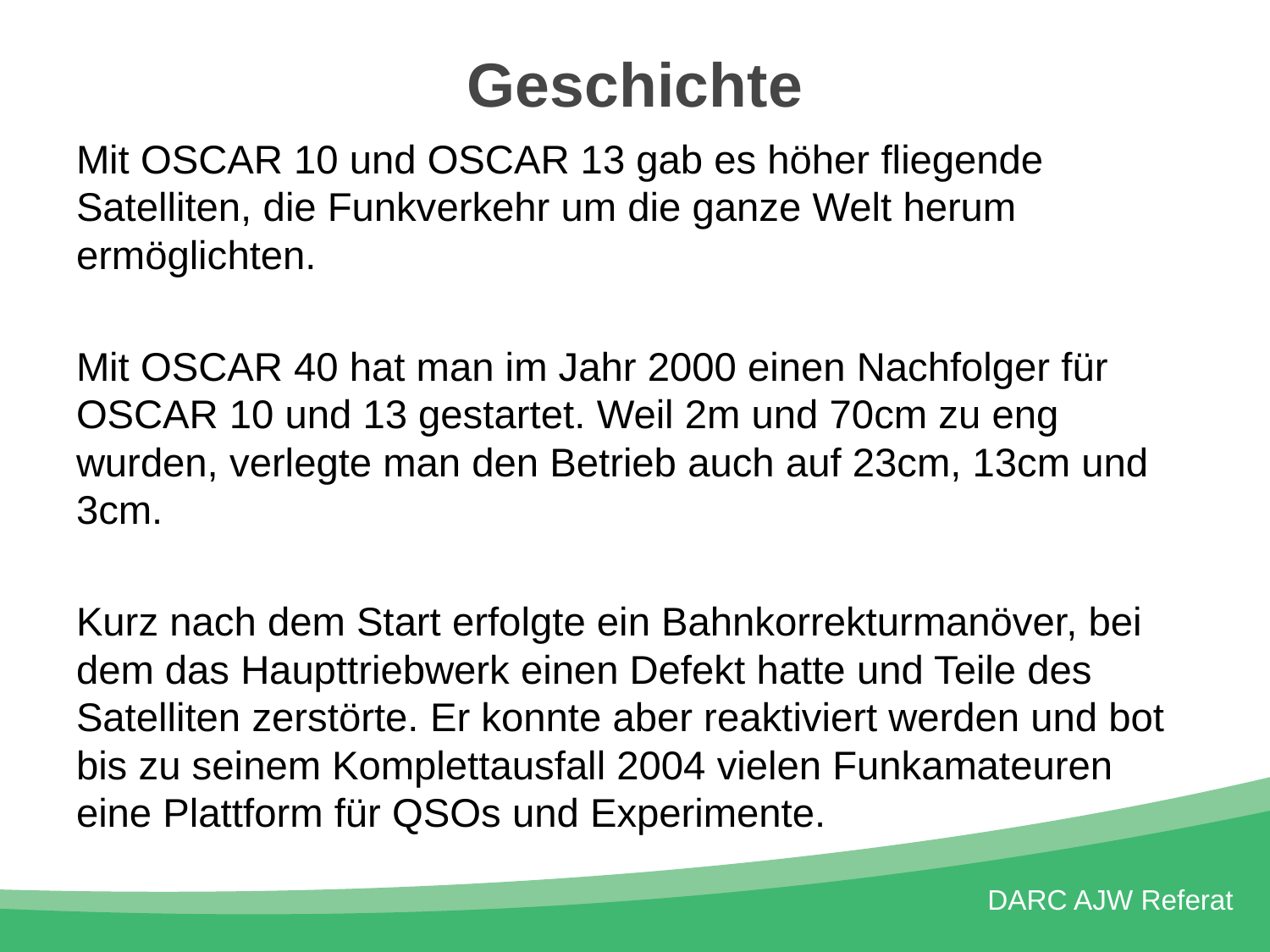

# Geschichte
Mit OSCAR 10 und OSCAR 13 gab es höher fliegende Satelliten, die Funkverkehr um die ganze Welt herum ermöglichten.

Mit OSCAR 40 hat man im Jahr 2000 einen Nachfolger für OSCAR 10 und 13 gestartet. Weil 2m und 70cm zu eng wurden, verlegte man den Betrieb auch auf 23cm, 13cm und 3cm.

Kurz nach dem Start erfolgte ein Bahnkorrekturmanöver, bei dem das Haupttriebwerk einen Defekt hatte und Teile des Satelliten zerstörte. Er konnte aber reaktiviert werden und bot bis zu seinem Komplettausfall 2004 vielen Funkamateuren eine Plattform für QSOs und Experimente.